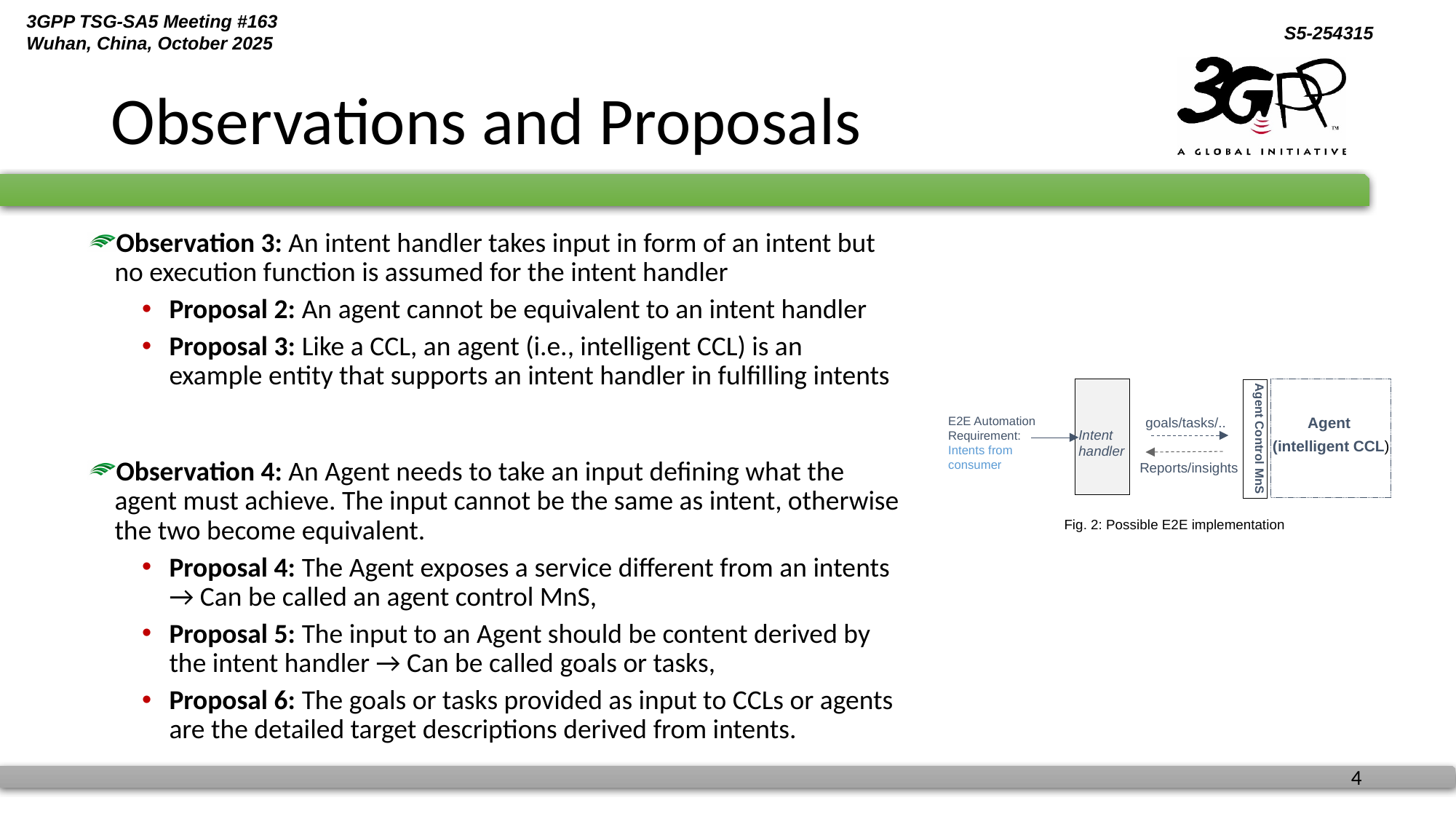

# Observations and Proposals
Observation 3: An intent handler takes input in form of an intent but no execution function is assumed for the intent handler
Proposal 2: An agent cannot be equivalent to an intent handler
Proposal 3: Like a CCL, an agent (i.e., intelligent CCL) is an example entity that supports an intent handler in fulfilling intents

Observation 4: An Agent needs to take an input defining what the agent must achieve. The input cannot be the same as intent, otherwise the two become equivalent.
Proposal 4: The Agent exposes a service different from an intents → Can be called an agent control MnS,
Proposal 5: The input to an Agent should be content derived by the intent handler → Can be called goals or tasks,
Proposal 6: The goals or tasks provided as input to CCLs or agents are the detailed target descriptions derived from intents.

goals/tasks/..
Agent
(intelligent CCL)
E2E Automation Requirement: Intents from consumer
Intent handler
Agent Control MnS

AE
Reports/insights
Fig. 2: Possible E2E implementation